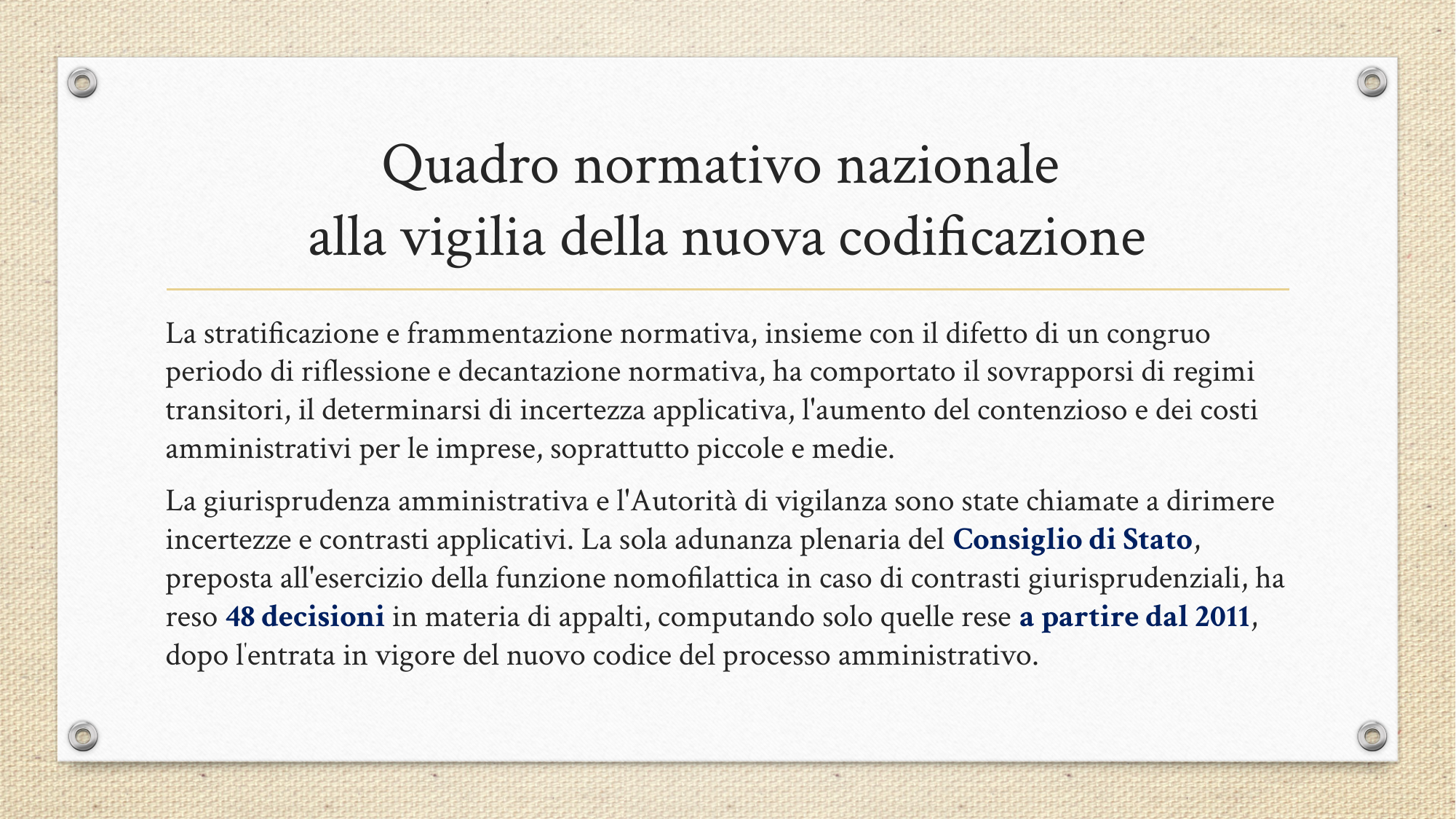

# Quadro normativo nazionale alla vigilia della nuova codificazione
La stratificazione e frammentazione normativa, insieme con il difetto di un congruo periodo di riflessione e decantazione normativa, ha comportato il sovrapporsi di regimi transitori, il determinarsi di incertezza applicativa, l'aumento del contenzioso e dei costi amministrativi per le imprese, soprattutto piccole e medie.
La giurisprudenza amministrativa e l'Autorità di vigilanza sono state chiamate a dirimere incertezze e contrasti applicativi. La sola adunanza plenaria del Consiglio di Stato, preposta all'esercizio della funzione nomofilattica in caso di contrasti giurisprudenziali, ha reso 48 decisioni in materia di appalti, computando solo quelle rese a partire dal 2011, dopo l'entrata in vigore del nuovo codice del processo amministrativo.